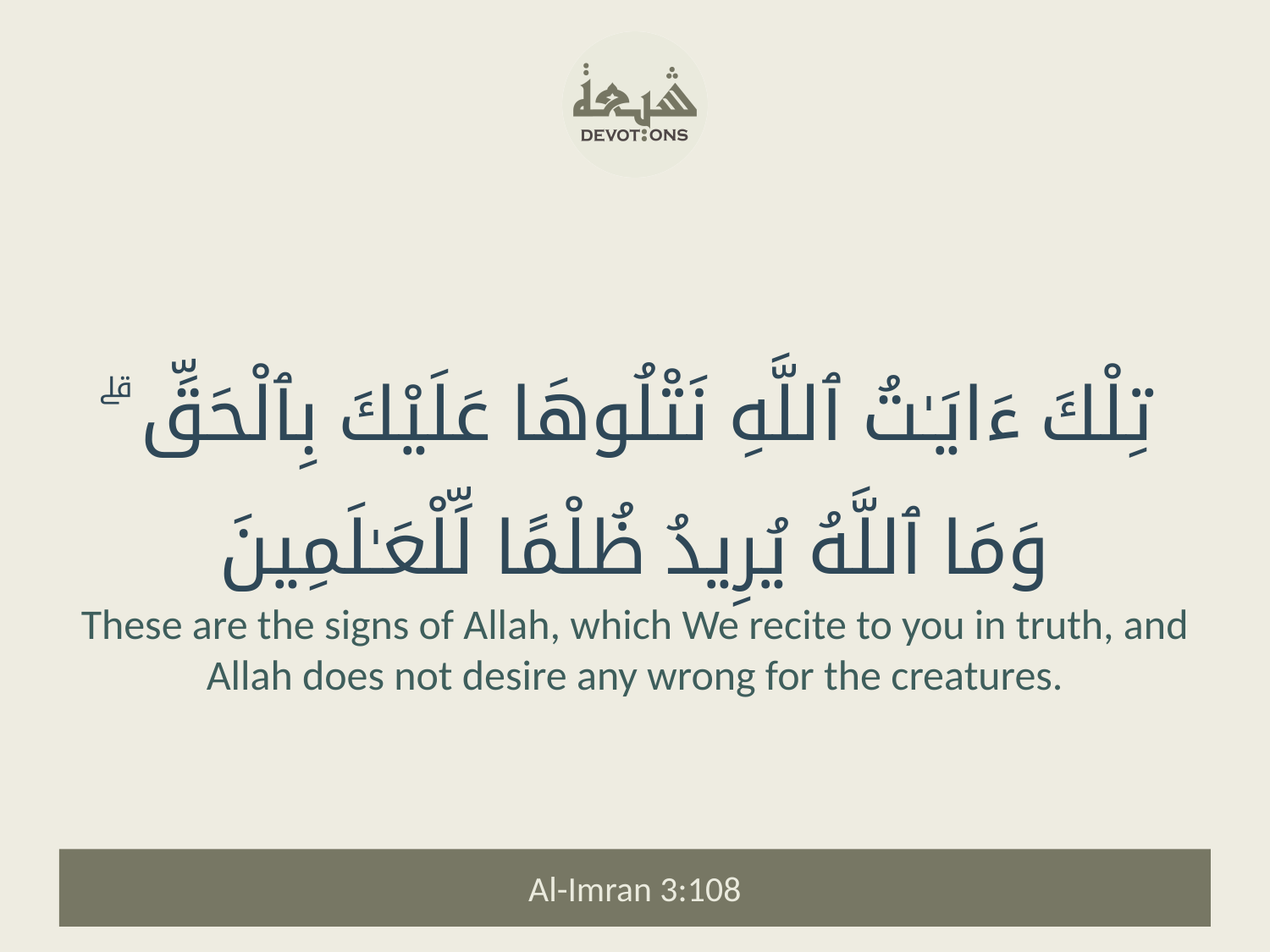

تِلْكَ ءَايَـٰتُ ٱللَّهِ نَتْلُوهَا عَلَيْكَ بِٱلْحَقِّ ۗ وَمَا ٱللَّهُ يُرِيدُ ظُلْمًا لِّلْعَـٰلَمِينَ
These are the signs of Allah, which We recite to you in truth, and Allah does not desire any wrong for the creatures.
Al-Imran 3:108